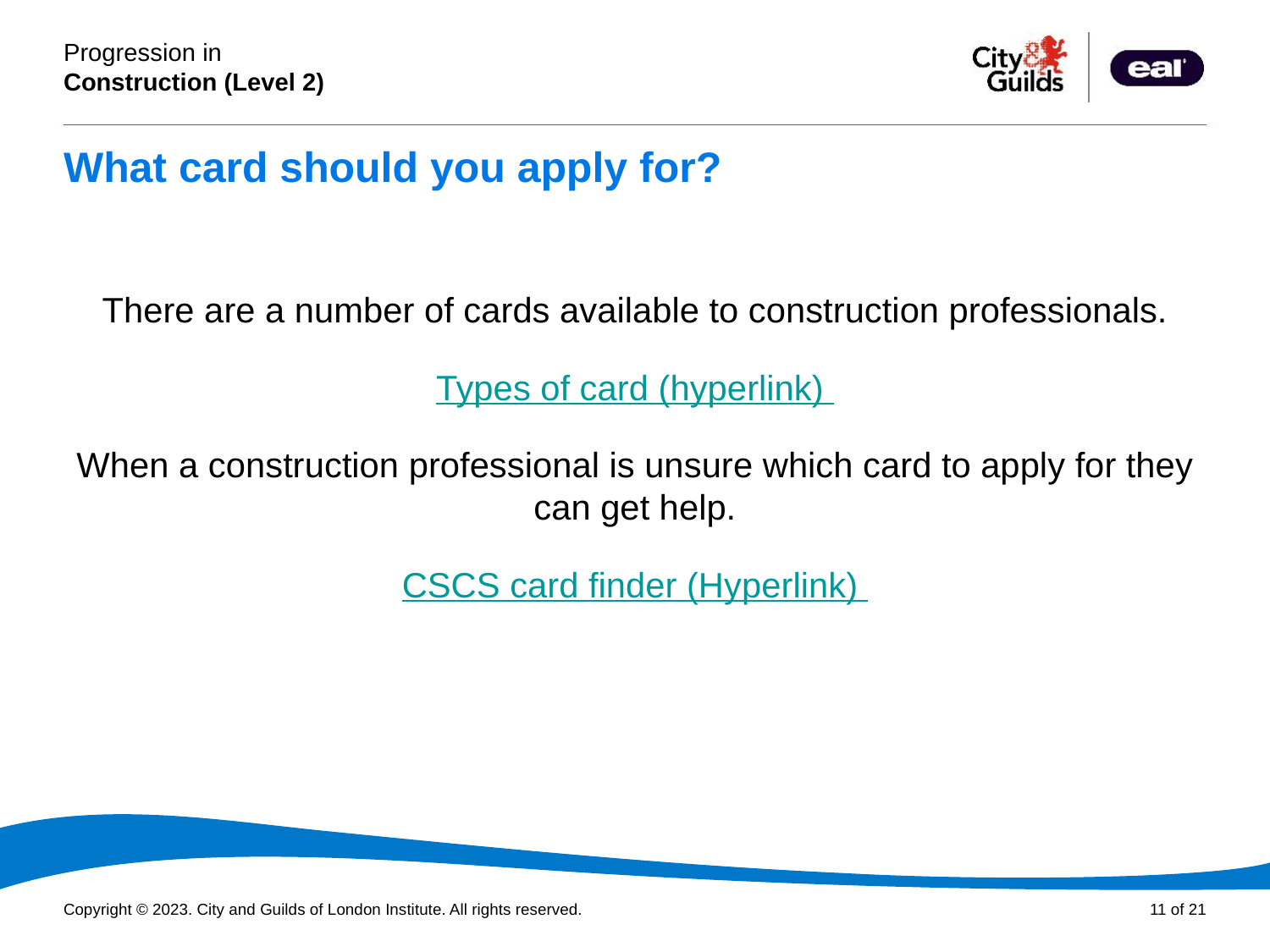

# What card should you apply for?

There are a number of cards available to construction professionals.
Types of card (hyperlink)
When a construction professional is unsure which card to apply for they can get help.
CSCS card finder (Hyperlink)